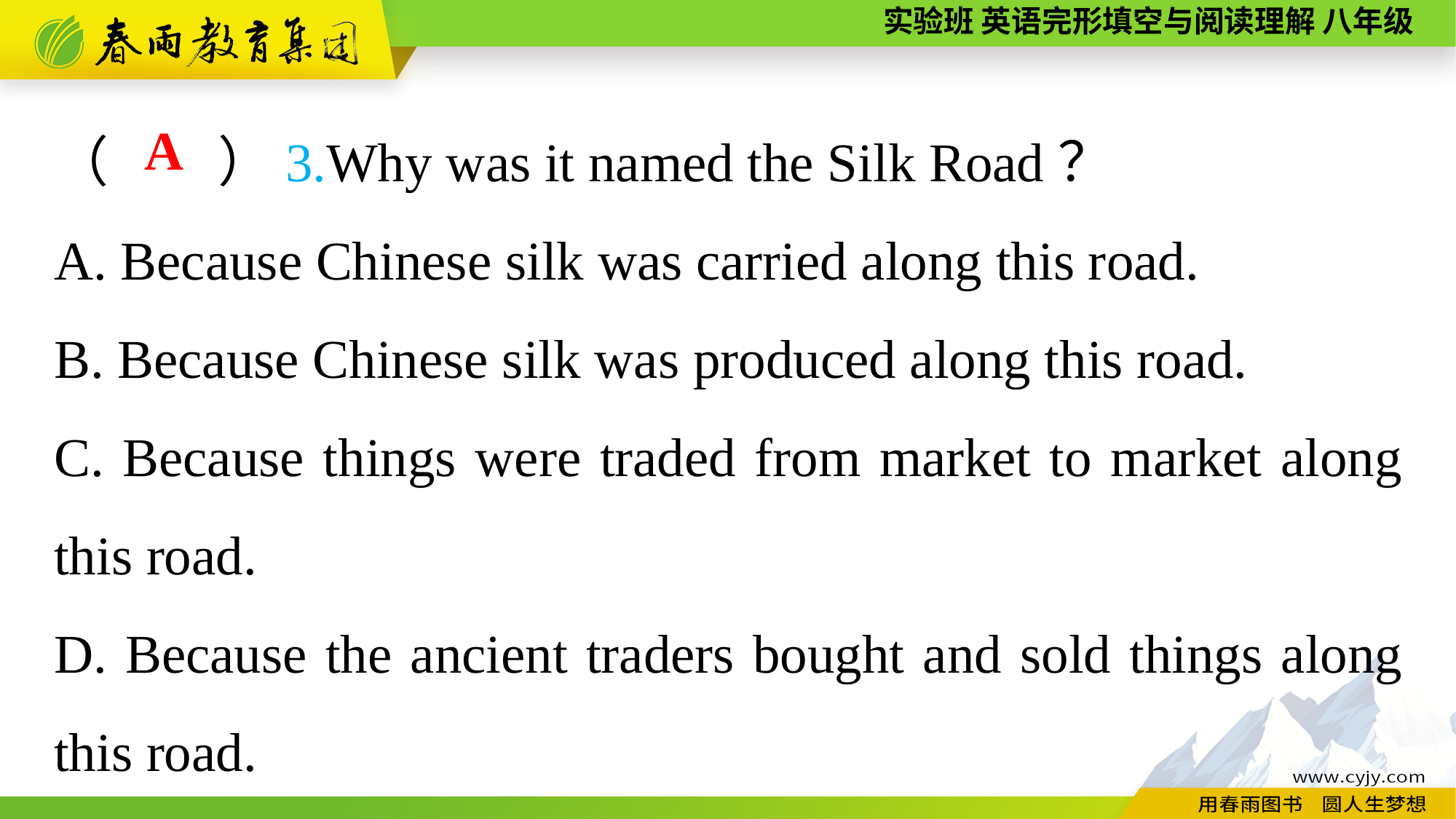

（　　）3.Why was it named the Silk Road？
A. Because Chinese silk was carried along this road.
B. Because Chinese silk was produced along this road.
C. Because things were traded from market to market along this road.
D. Because the ancient traders bought and sold things along this road.
A